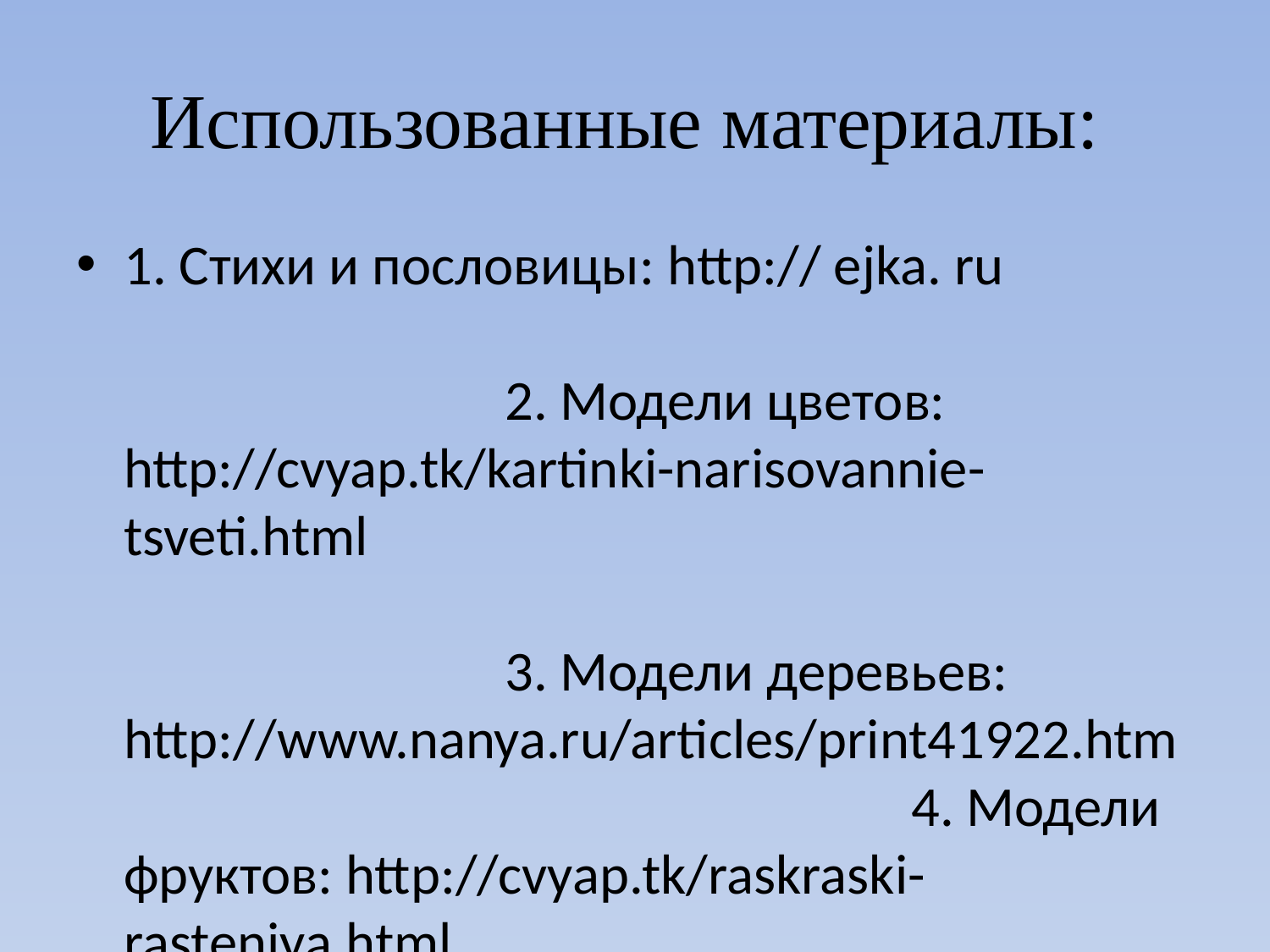

# Использованные материалы:
1. Стихи и пословицы: http:// ejka. ru                                                                                                                                  2. Модели цветов: http://cvyap.tk/kartinki-narisovannie-tsveti.html                                                                                                                                                                                    3. Модели деревьев:  http://www.nanya.ru/articles/print41922.htm                                                                4. Модели фруктов: http://cvyap.tk/raskraski-rasteniya.html